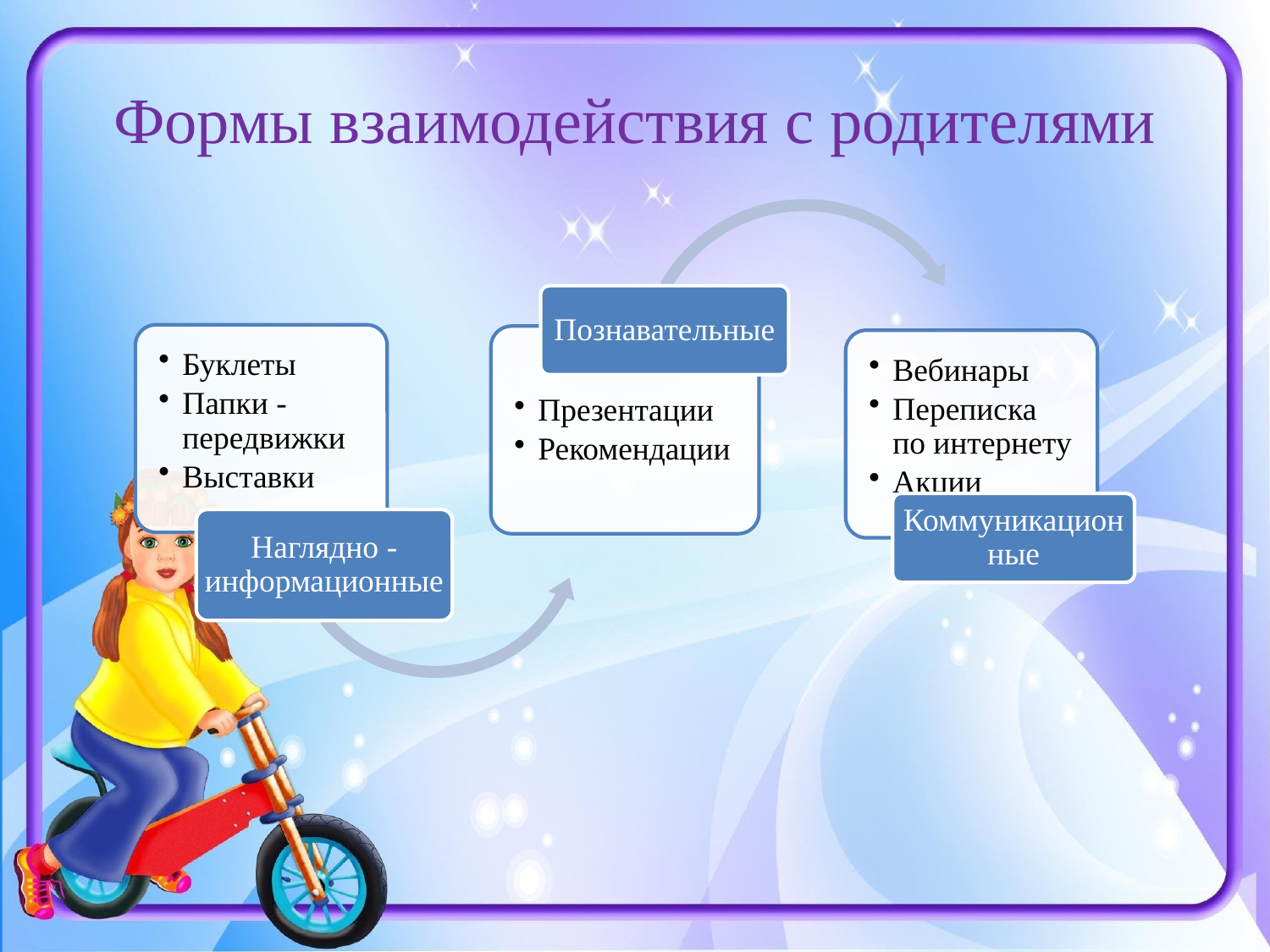

# Формы взаимодействия с родителями
Буклеты
Папки - передвижки
Выставки
Наглядно - информационные
Презентации
Рекомендации
Познавательные
Вебинары
Переписка по интернету
Акции
Коммуникационные